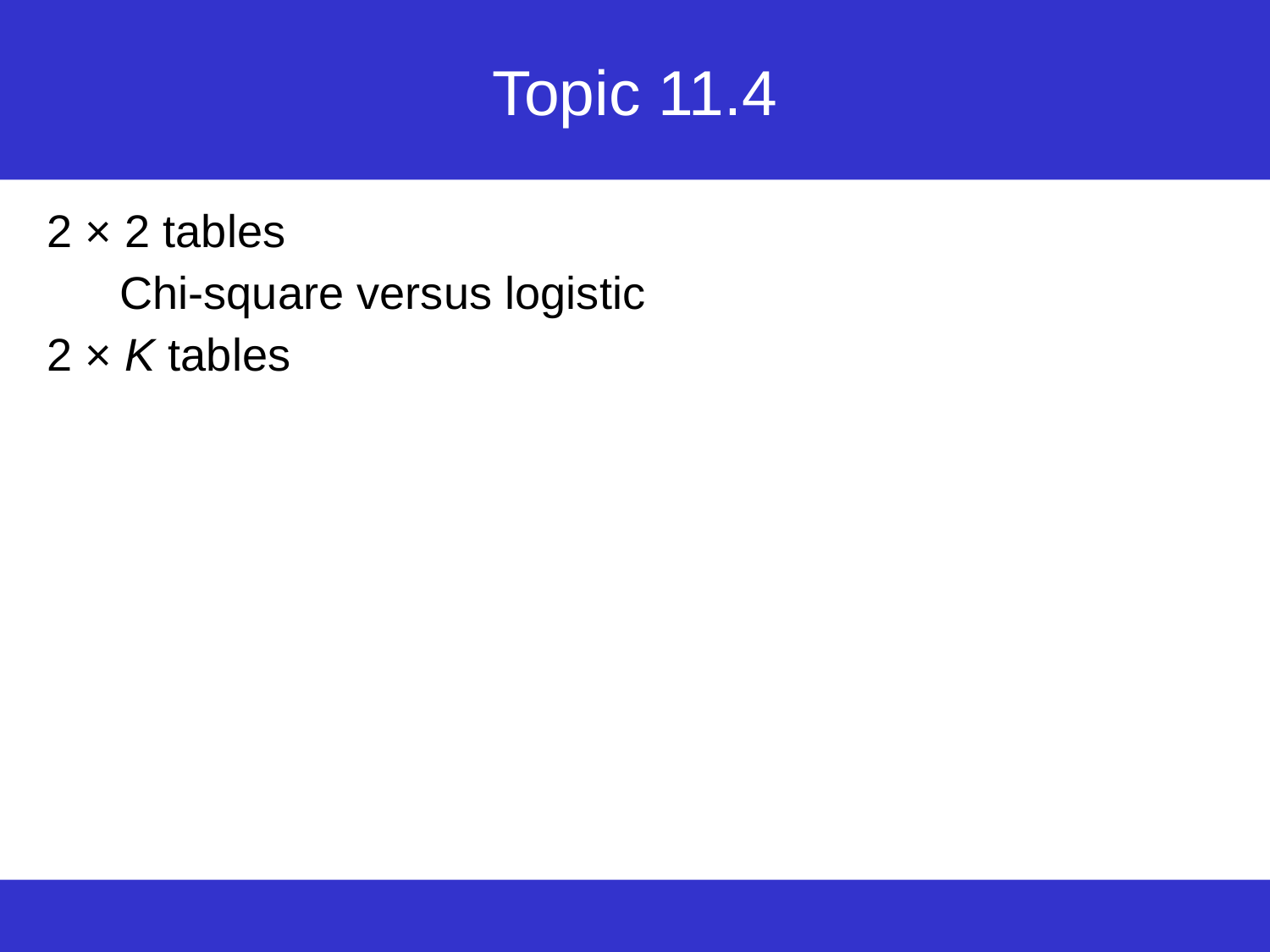

# Topic 11.4
2 × 2 tables
Chi-square versus logistic
2 × K tables